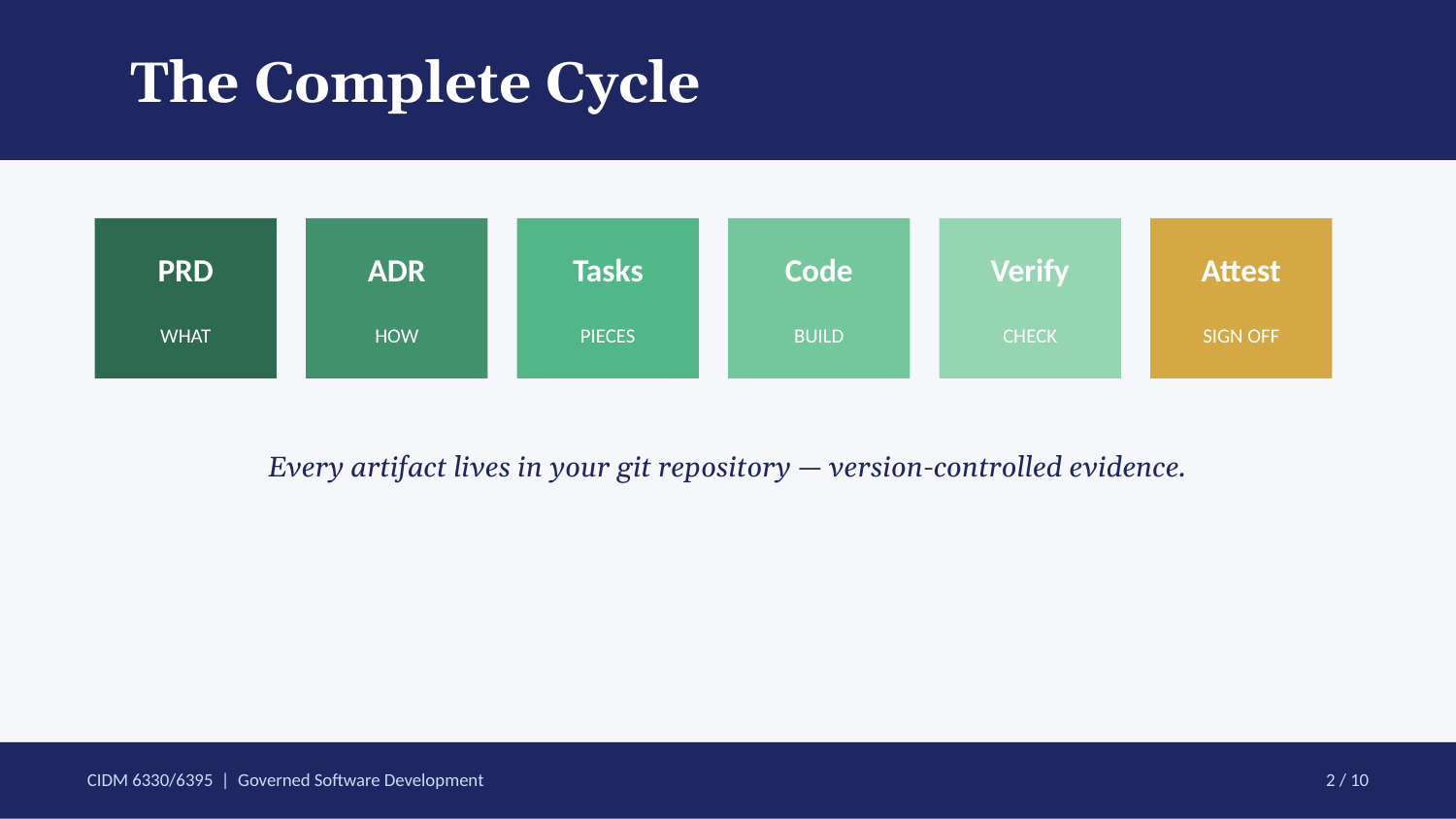

The Complete Cycle

PRD
ADR
Tasks
Code
Verify
Attest
WHAT
HOW
PIECES
BUILD
CHECK
SIGN OFF
Every artifact lives in your git repository — version-controlled evidence.

CIDM 6330/6395  |  Governed Software Development
2 / 10